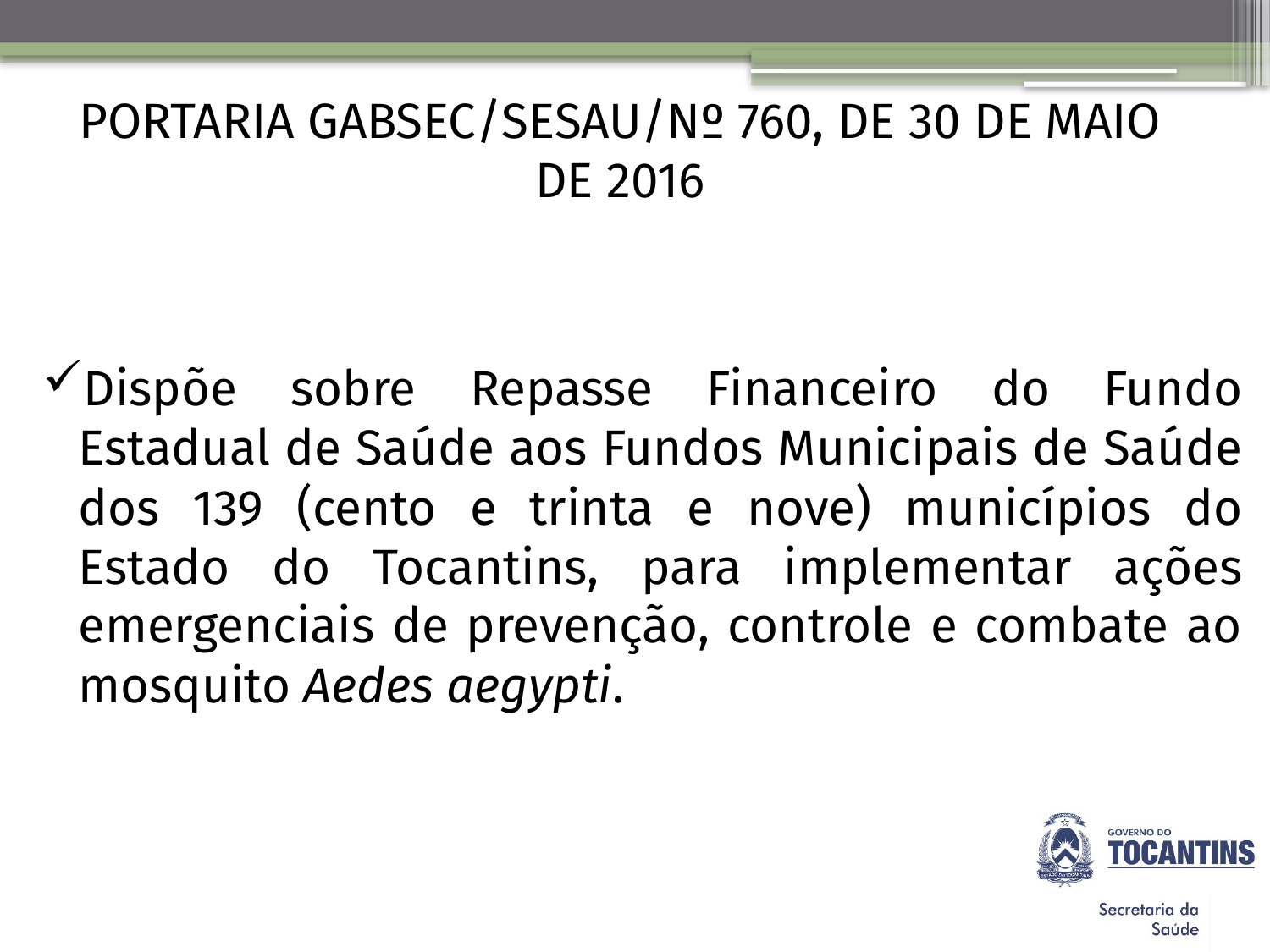

# PORTARIA GABSEC/SESAU/Nº 760, DE 30 DE MAIO DE 2016

Dispõe sobre Repasse Financeiro do Fundo Estadual de Saúde aos Fundos Municipais de Saúde dos 139 (cento e trinta e nove) municípios do Estado do Tocantins, para implementar ações emergenciais de prevenção, controle e combate ao mosquito Aedes aegypti.